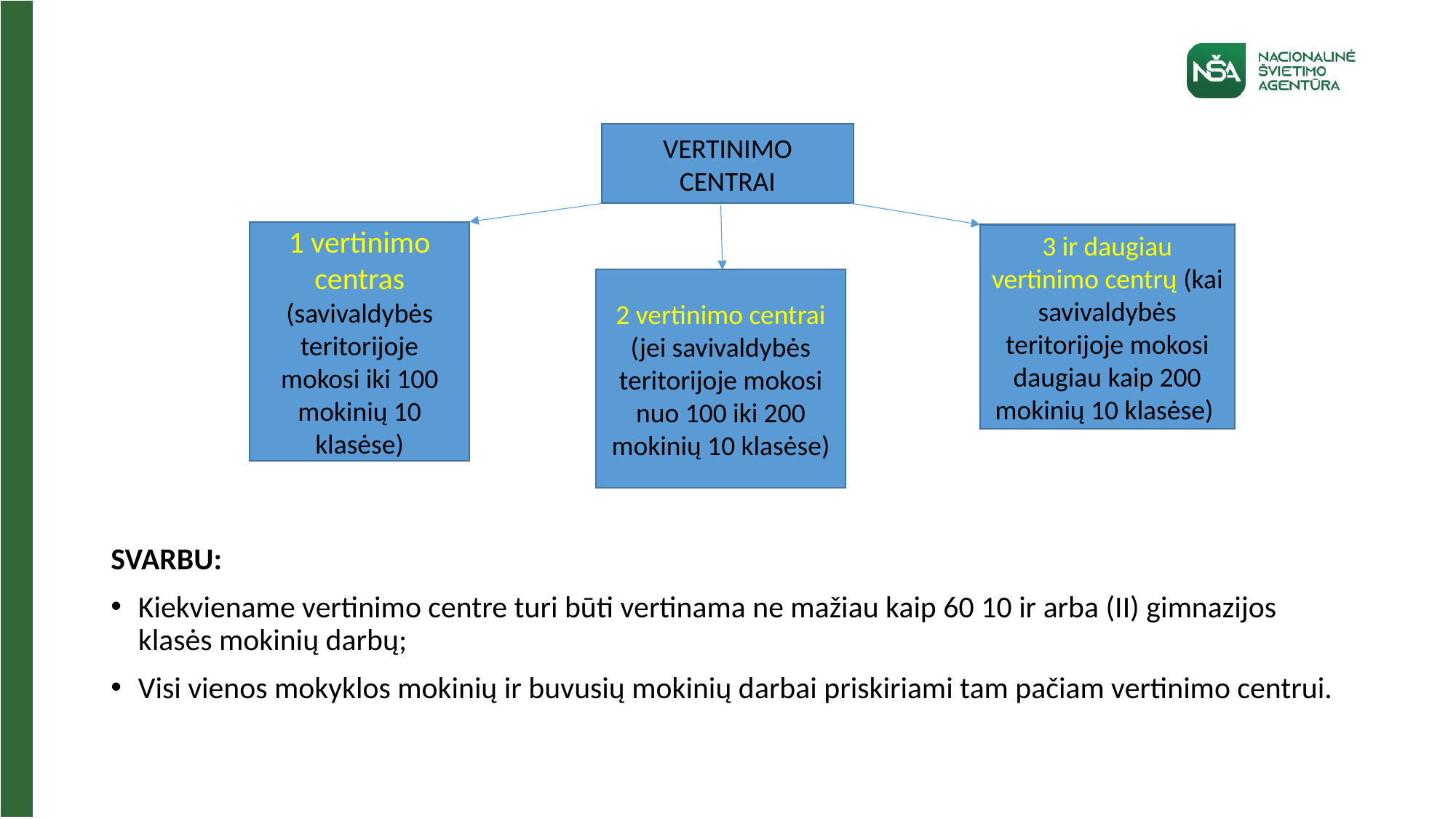

SVARBU:
Kiekviename vertinimo centre turi būti vertinama ne mažiau kaip 60 10 ir arba (II) gimnazijos klasės mokinių darbų;
Visi vienos mokyklos mokinių ir buvusių mokinių darbai priskiriami tam pačiam vertinimo centrui.

VERTINIMO CENTRAI
1 vertinimo centras (savivaldybės teritorijoje mokosi iki 100 mokinių 10 klasėse)
3 ir daugiau vertinimo centrų (kai savivaldybės teritorijoje mokosi daugiau kaip 200 mokinių 10 klasėse)
2 vertinimo centrai (jei savivaldybės teritorijoje mokosi nuo 100 iki 200 mokinių 10 klasėse)